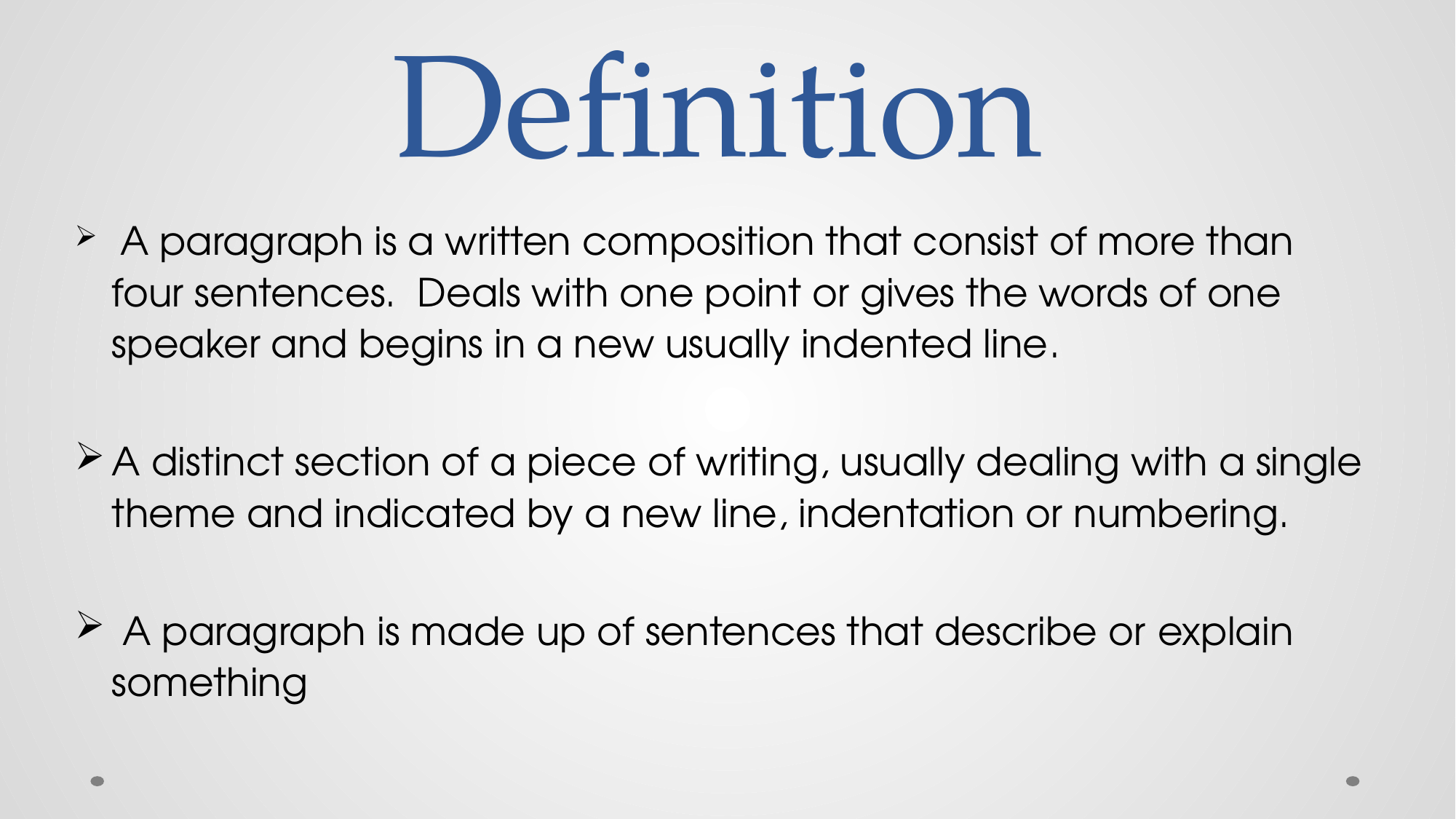

# Definition

 A paragraph is a written composition that consist of more than four sentences.  Deals with one point or gives the words of one speaker and begins in a new usually indented line.

A distinct section of a piece of writing, usually dealing with a single theme and indicated by a new line, indentation or numbering.

 A paragraph is made up of sentences that describe or explain something